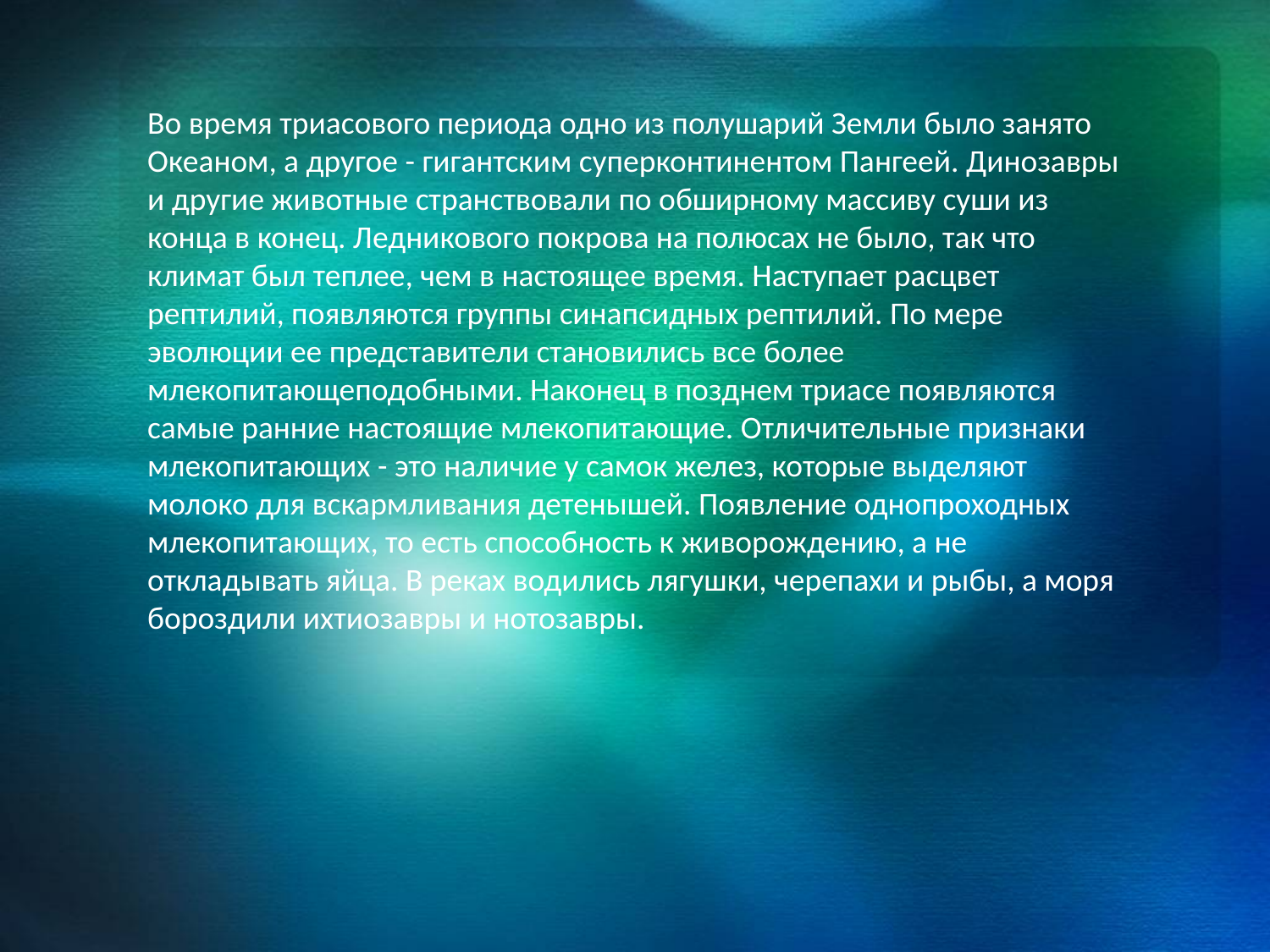

Во время триасового периода одно из полушарий Земли было занято Океаном, а другое - гигантским суперконтинентом Пангеей. Динозавры и другие животные странствовали по обширному массиву суши из конца в конец. Ледникового покрова на полюсах не было, так что климат был теплее, чем в настоящее время. Наступает расцвет рептилий, появляются группы синапсидных рептилий. По мере эволюции ее представители становились все более млекопитающеподобными. Наконец в позднем триасе появляются самые ранние настоящие млекопитающие. Отличительные признаки млекопитающих - это наличие у самок желез, которые выделяют молоко для вскармливания детенышей. Появление однопроходных млекопитающих, то есть способность к живорождению, а не откладывать яйца. В реках водились лягушки, черепахи и рыбы, а моря бороздили ихтиозавры и нотозавры.